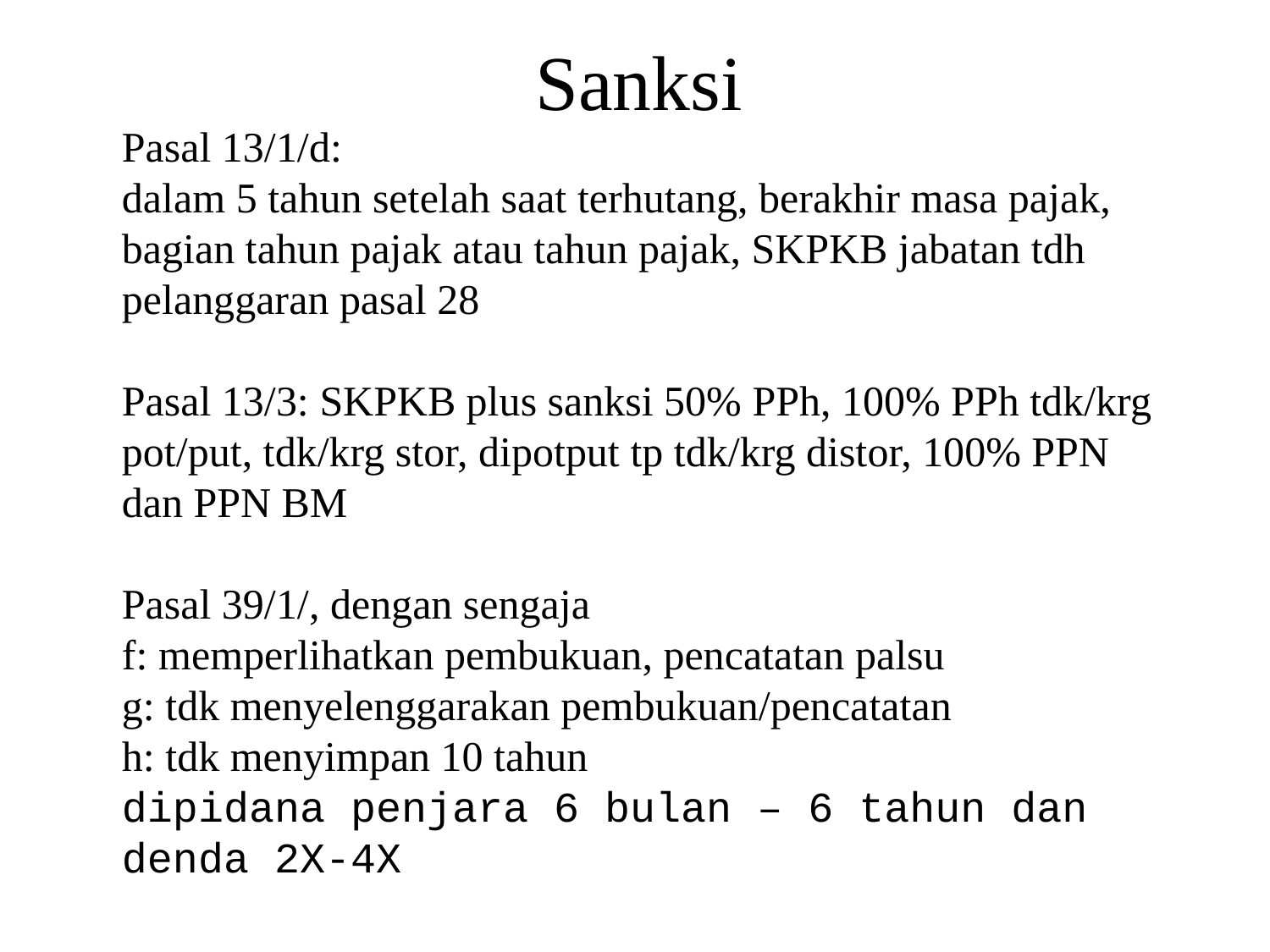

# Sanksi
Pasal 13/1/d:
dalam 5 tahun setelah saat terhutang, berakhir masa pajak, bagian tahun pajak atau tahun pajak, SKPKB jabatan tdh pelanggaran pasal 28

Pasal 13/3: SKPKB plus sanksi 50% PPh, 100% PPh tdk/krg pot/put, tdk/krg stor, dipotput tp tdk/krg distor, 100% PPN dan PPN BM

Pasal 39/1/, dengan sengaja
f: memperlihatkan pembukuan, pencatatan palsu
g: tdk menyelenggarakan pembukuan/pencatatan
h: tdk menyimpan 10 tahun
dipidana penjara 6 bulan – 6 tahun dan denda 2X-4X